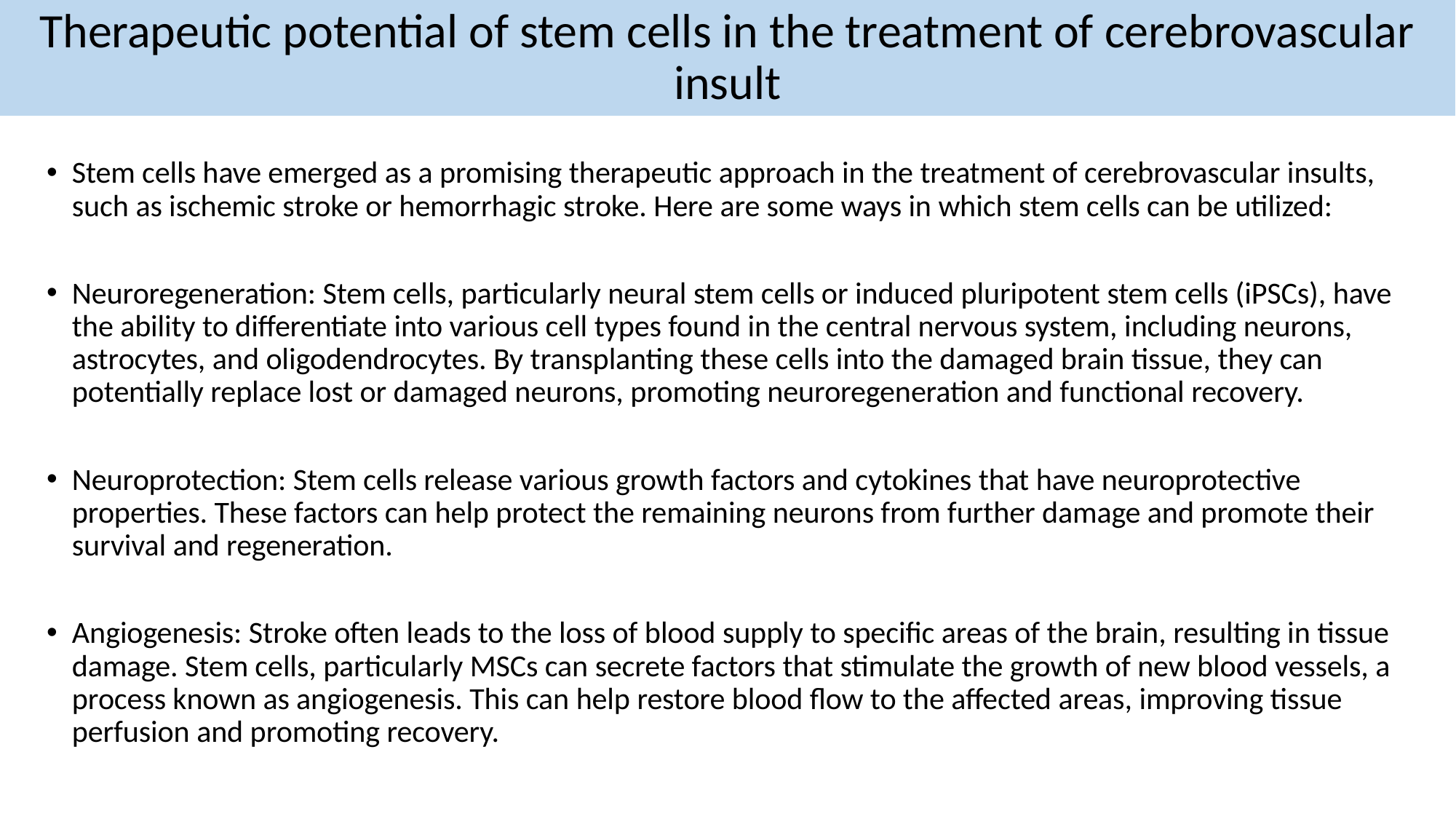

# Therapeutic potential of stem cells in the treatment of cerebrovascular insult
Stem cells have emerged as a promising therapeutic approach in the treatment of cerebrovascular insults, such as ischemic stroke or hemorrhagic stroke. Here are some ways in which stem cells can be utilized:

Neuroregeneration: Stem cells, particularly neural stem cells or induced pluripotent stem cells (iPSCs), have the ability to differentiate into various cell types found in the central nervous system, including neurons, astrocytes, and oligodendrocytes. By transplanting these cells into the damaged brain tissue, they can potentially replace lost or damaged neurons, promoting neuroregeneration and functional recovery.

Neuroprotection: Stem cells release various growth factors and cytokines that have neuroprotective properties. These factors can help protect the remaining neurons from further damage and promote their survival and regeneration.

Angiogenesis: Stroke often leads to the loss of blood supply to specific areas of the brain, resulting in tissue damage. Stem cells, particularly MSCs can secrete factors that stimulate the growth of new blood vessels, a process known as angiogenesis. This can help restore blood flow to the affected areas, improving tissue perfusion and promoting recovery.